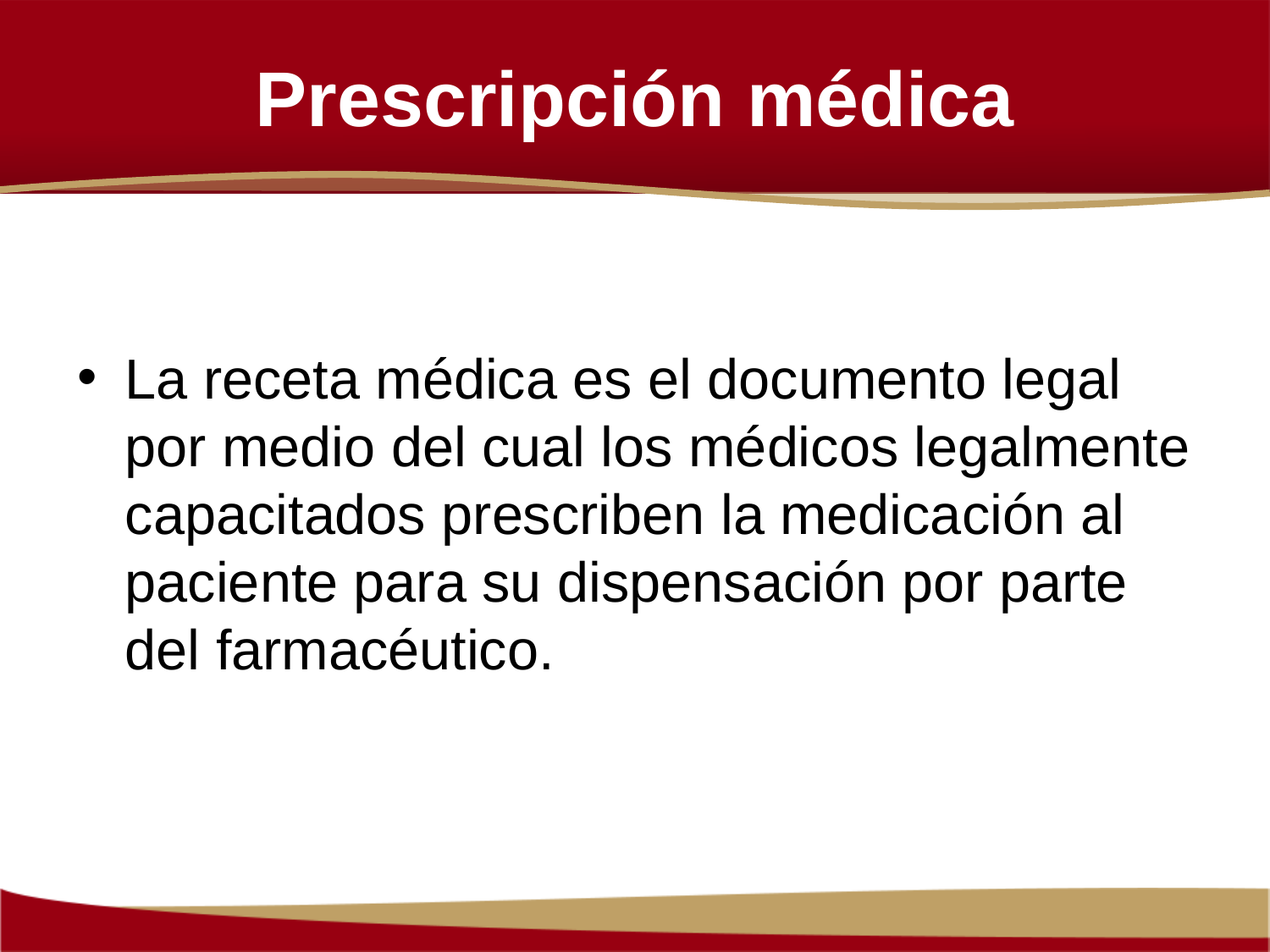

# Prescripción médica
La receta médica es el documento legal por medio del cual los médicos legalmente capacitados prescriben la medicación al paciente para su dispensación por parte del farmacéutico.